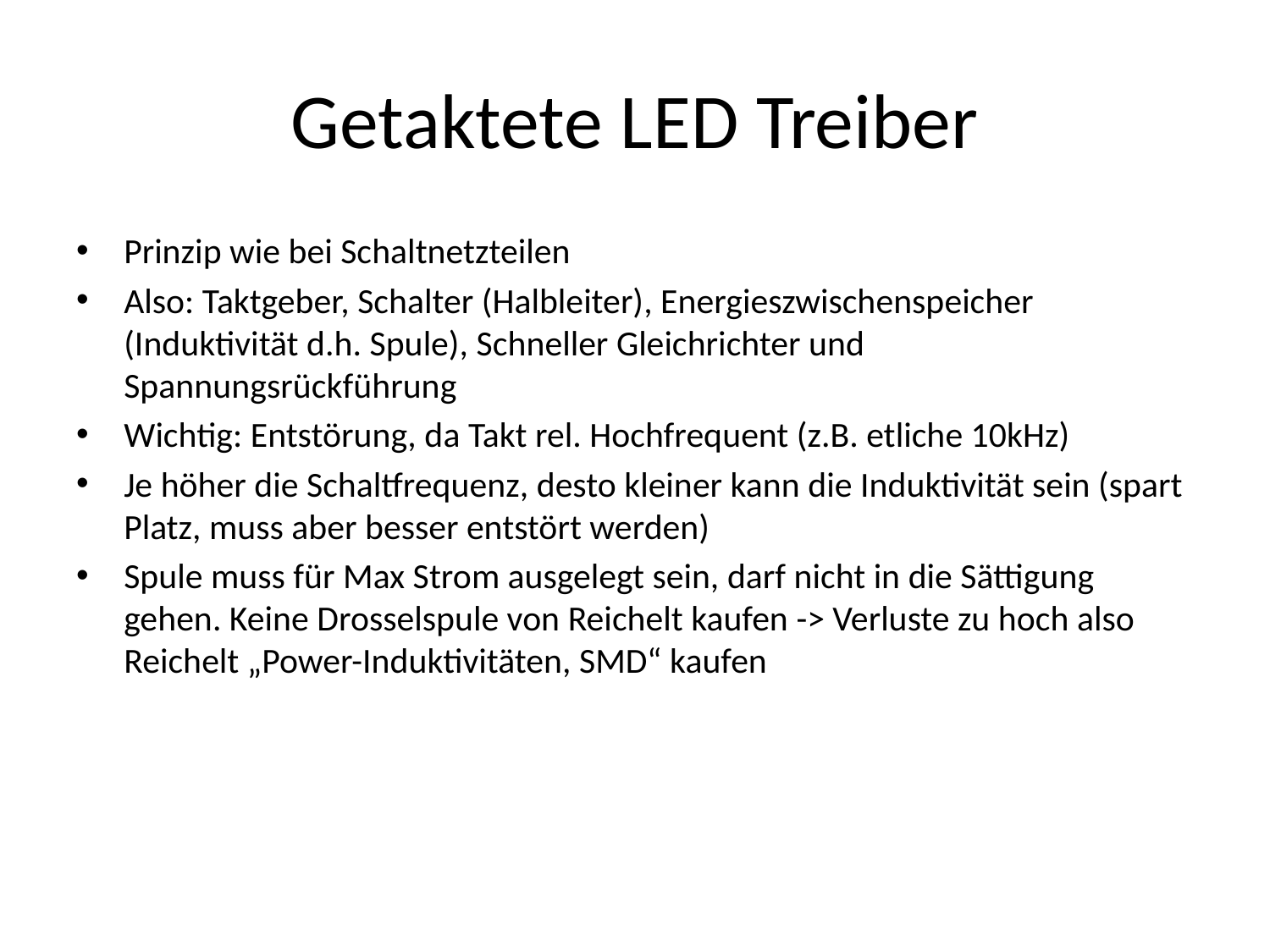

# Getaktete LED Treiber
Prinzip wie bei Schaltnetzteilen
Also: Taktgeber, Schalter (Halbleiter), Energieszwischenspeicher (Induktivität d.h. Spule), Schneller Gleichrichter und Spannungsrückführung
Wichtig: Entstörung, da Takt rel. Hochfrequent (z.B. etliche 10kHz)
Je höher die Schaltfrequenz, desto kleiner kann die Induktivität sein (spart Platz, muss aber besser entstört werden)
Spule muss für Max Strom ausgelegt sein, darf nicht in die Sättigung gehen. Keine Drosselspule von Reichelt kaufen -> Verluste zu hoch also Reichelt „Power-Induktivitäten, SMD“ kaufen